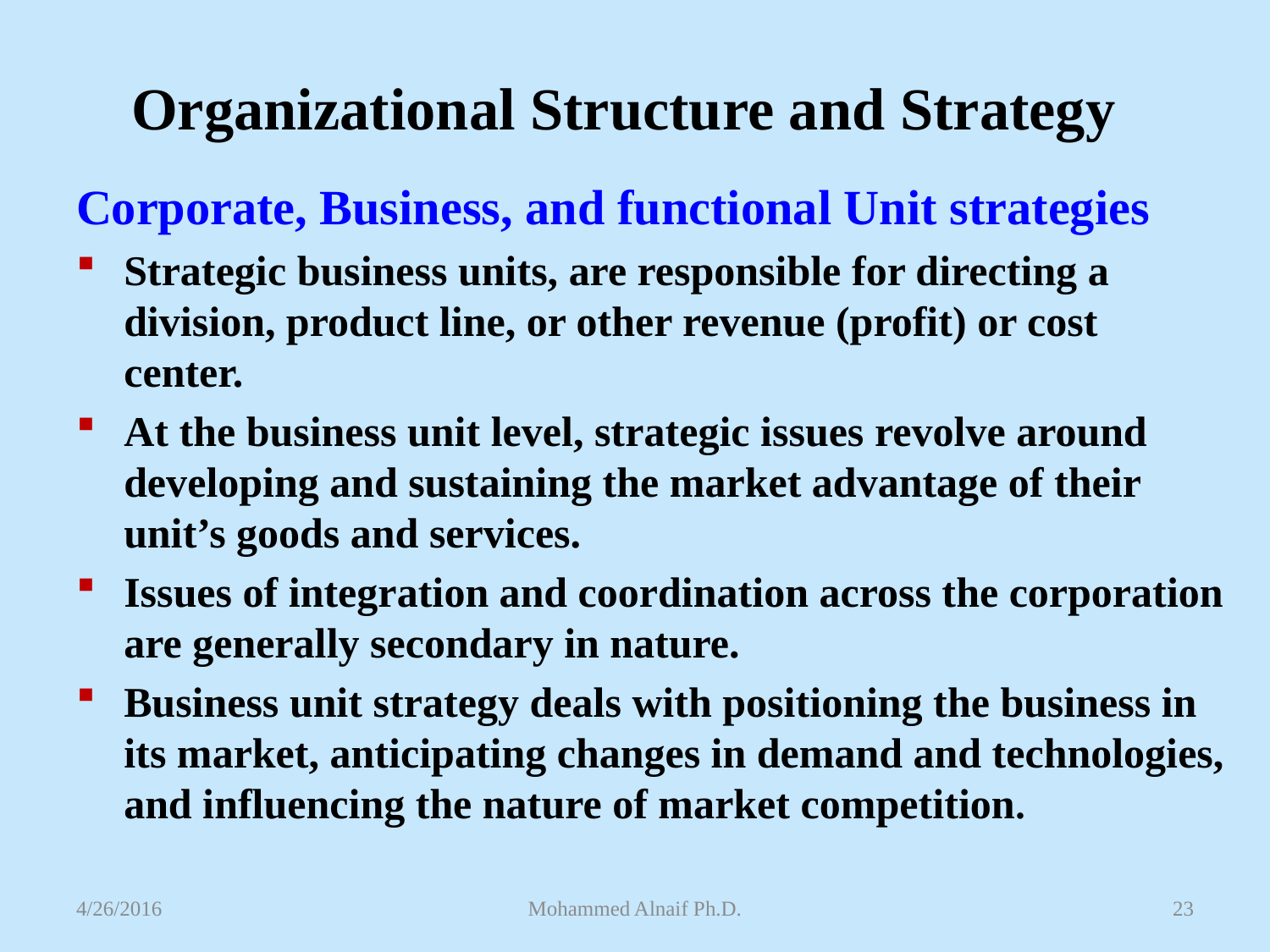

# Organizational Structure and Strategy
Corporate, Business, and functional Unit strategies
Strategic business units, are responsible for directing a division, product line, or other revenue (profit) or cost center.
At the business unit level, strategic issues revolve around developing and sustaining the market advantage of their unit’s goods and services.
Issues of integration and coordination across the corporation are generally secondary in nature.
Business unit strategy deals with positioning the business in its market, anticipating changes in demand and technologies, and influencing the nature of market competition.
4/26/2016
Mohammed Alnaif Ph.D.
23